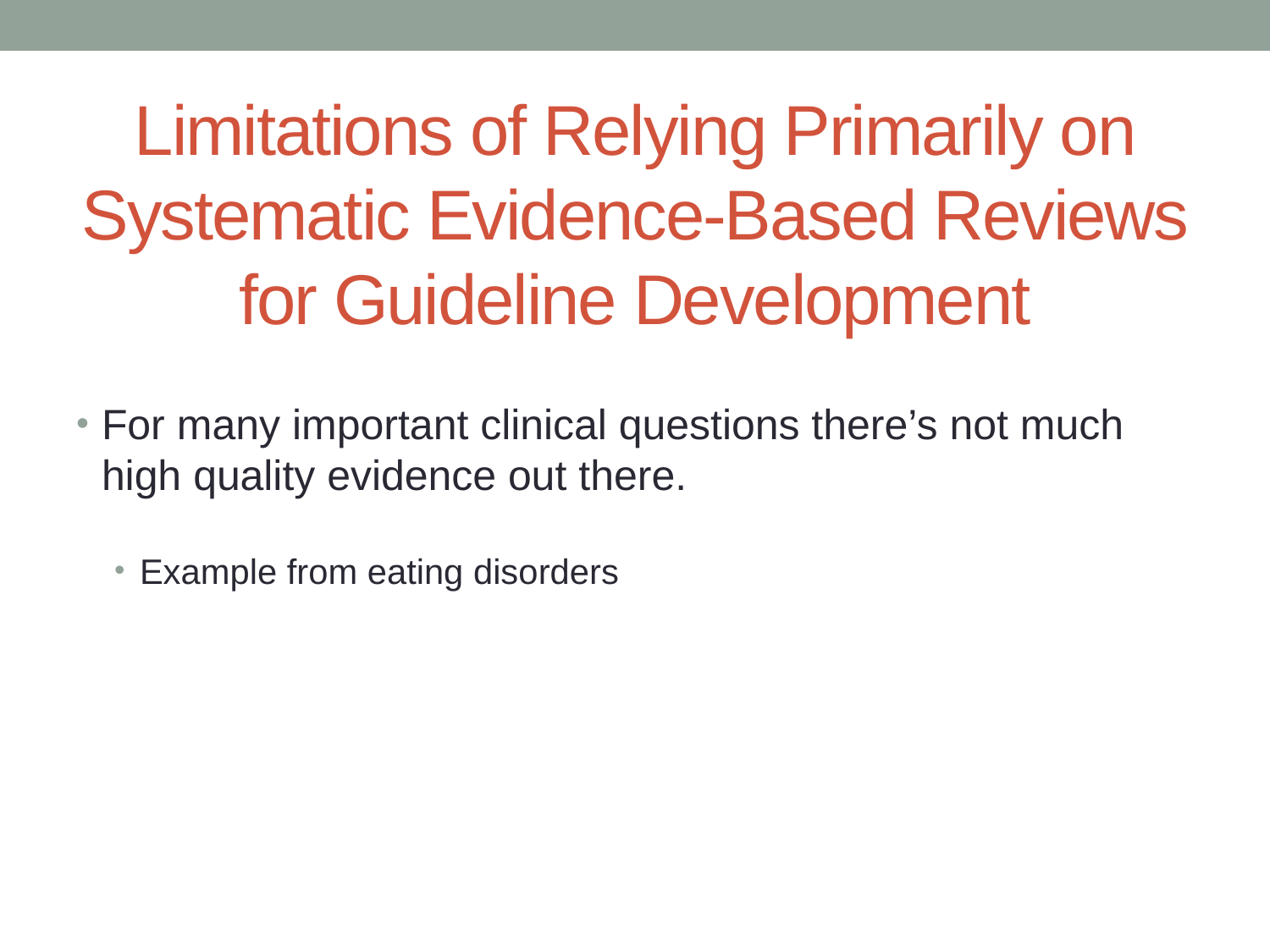

# Limitations of Relying Primarily on Systematic Evidence-Based Reviews for Guideline Development
For many important clinical questions there’s not much high quality evidence out there.
Example from eating disorders